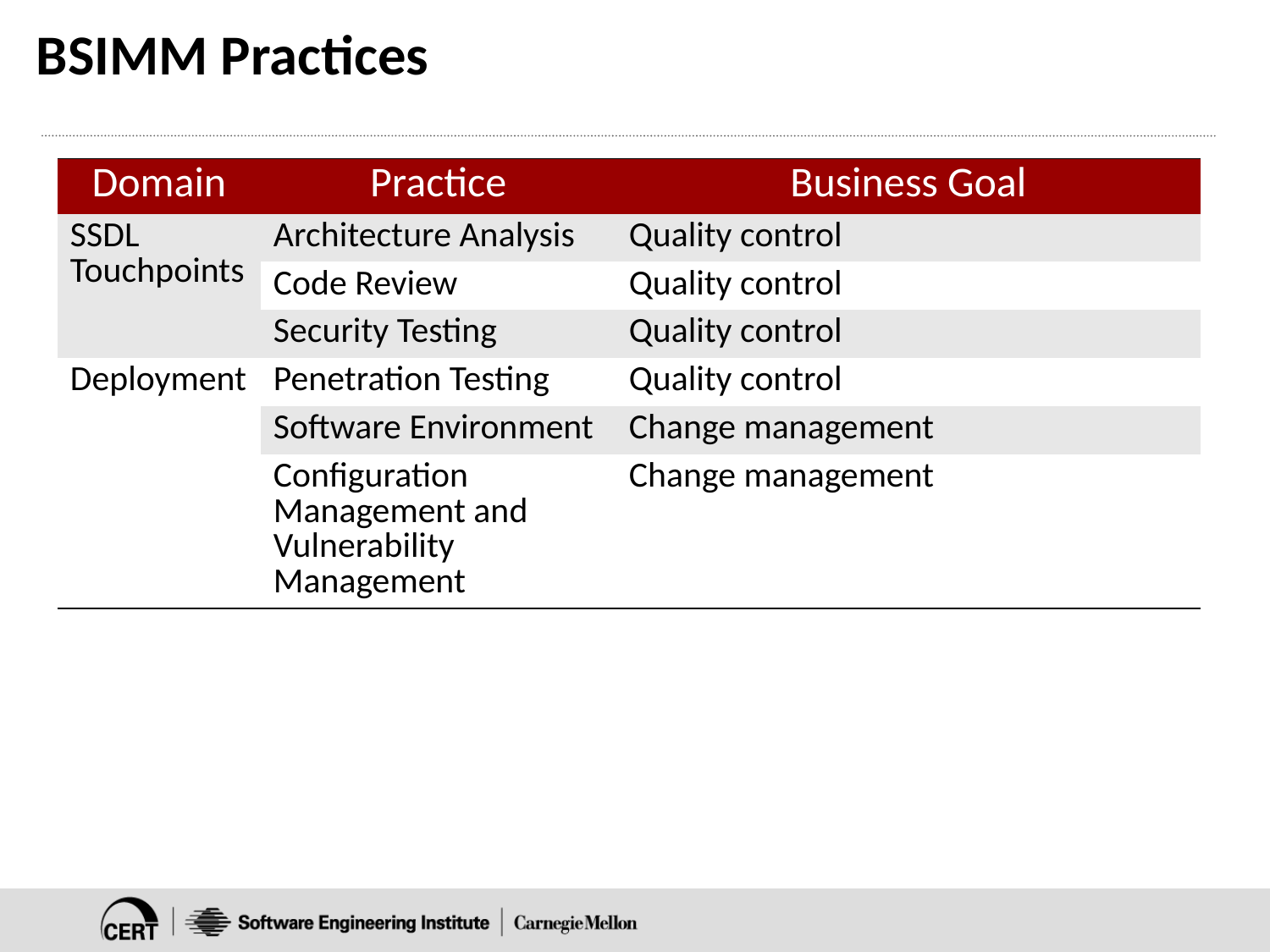

# BSIMM Practices
| Domain | Practice | Business Goal |
| --- | --- | --- |
| SSDL Touchpoints | Architecture Analysis | Quality control |
|  | Code Review | Quality control |
|  | Security Testing | Quality control |
| Deployment | Penetration Testing | Quality control |
|  | Software Environment | Change management |
|  | Configuration Management and Vulnerability Management | Change management |